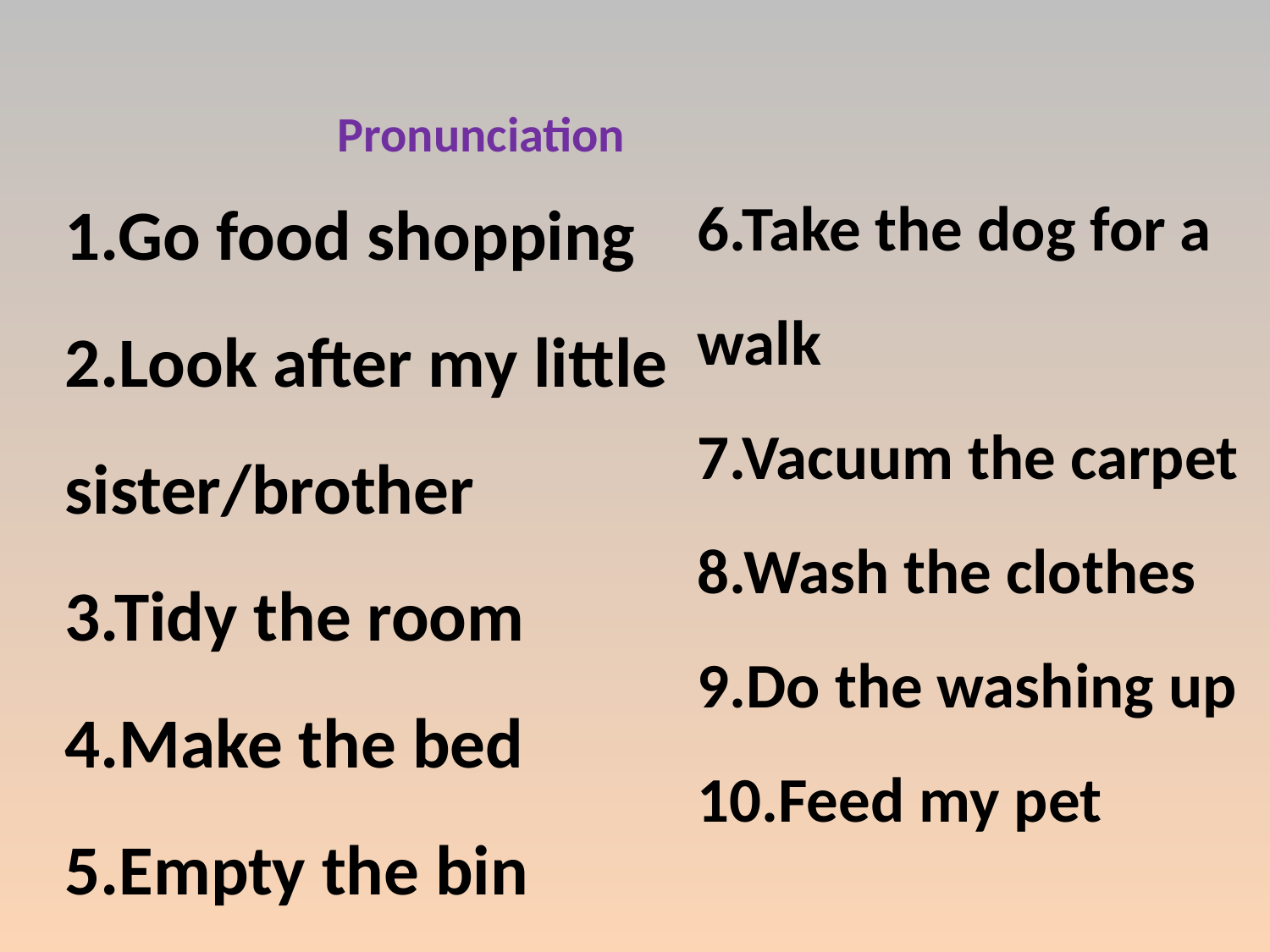

Pronunciation
1.Go food shopping
2.Look after my little
sister/brother
3.Tidy the room
4.Make the bed
5.Empty the bin
6.Take the dog for a walk
7.Vacuum the carpet
8.Wash the clothes
9.Do the washing up
10.Feed my pet